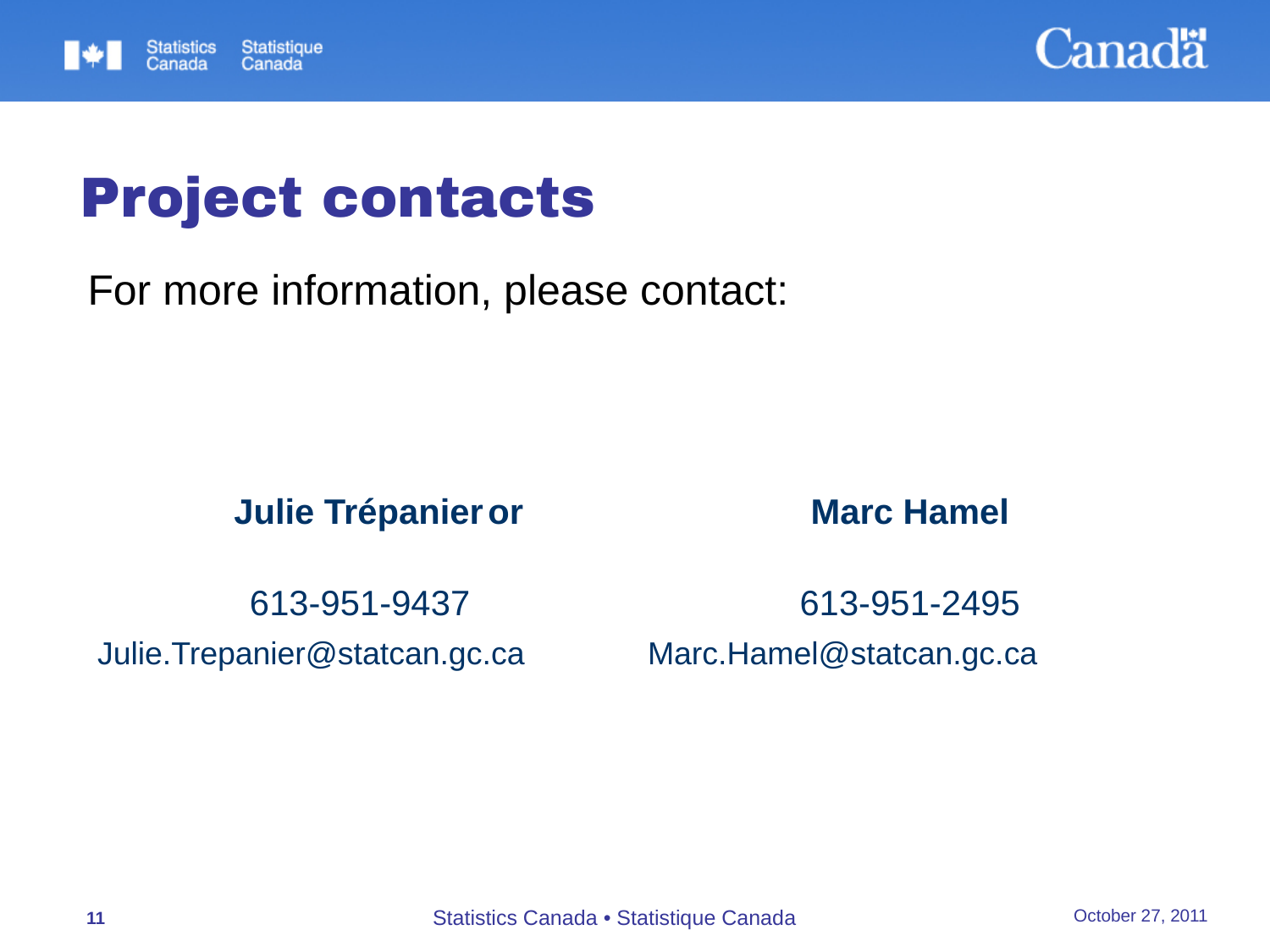

# Project contacts
For more information, please contact:

| Julie Trépanier or | Marc Hamel |
| --- | --- |
| 613-951-9437 | 613-951-2495 |
| Julie.Trepanier@statcan.gc.ca | Marc.Hamel@statcan.gc.ca |
October 27, 2011
11
Statistics Canada • Statistique Canada